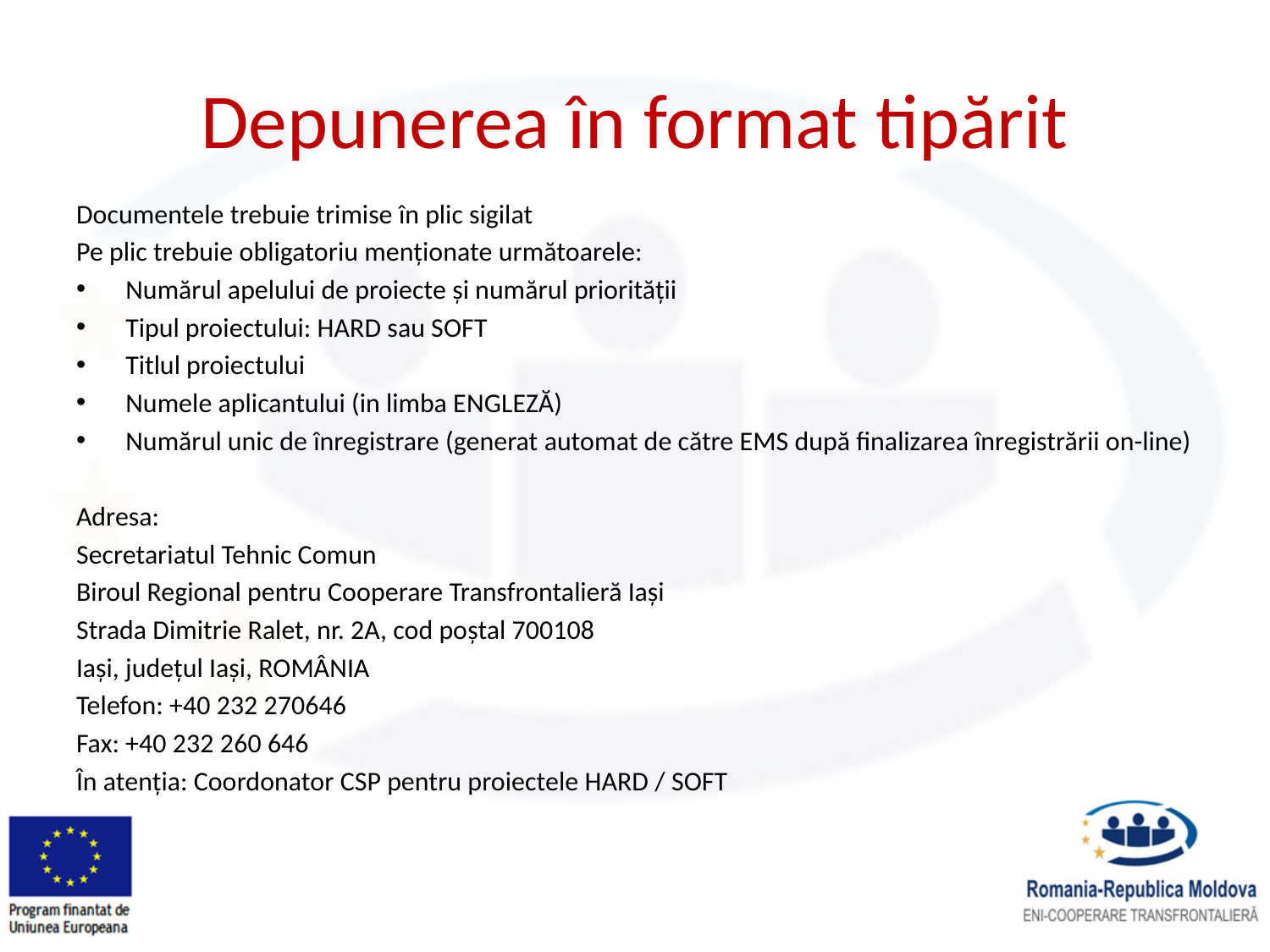

# Depunerea în format tipărit
Documentele trebuie trimise în plic sigilat
Pe plic trebuie obligatoriu menționate următoarele:
Numărul apelului de proiecte și numărul priorității
Tipul proiectului: HARD sau SOFT
Titlul proiectului
Numele aplicantului (in limba ENGLEZĂ)
Numărul unic de înregistrare (generat automat de către EMS după finalizarea înregistrării on-line)

Adresa:
Secretariatul Tehnic Comun
Biroul Regional pentru Cooperare Transfrontalieră Iași
Strada Dimitrie Ralet, nr. 2A, cod poștal 700108
Iași, județul Iași, ROMÂNIA
Telefon: +40 232 270646
Fax: +40 232 260 646
În atenția: Coordonator CSP pentru proiectele HARD / SOFT